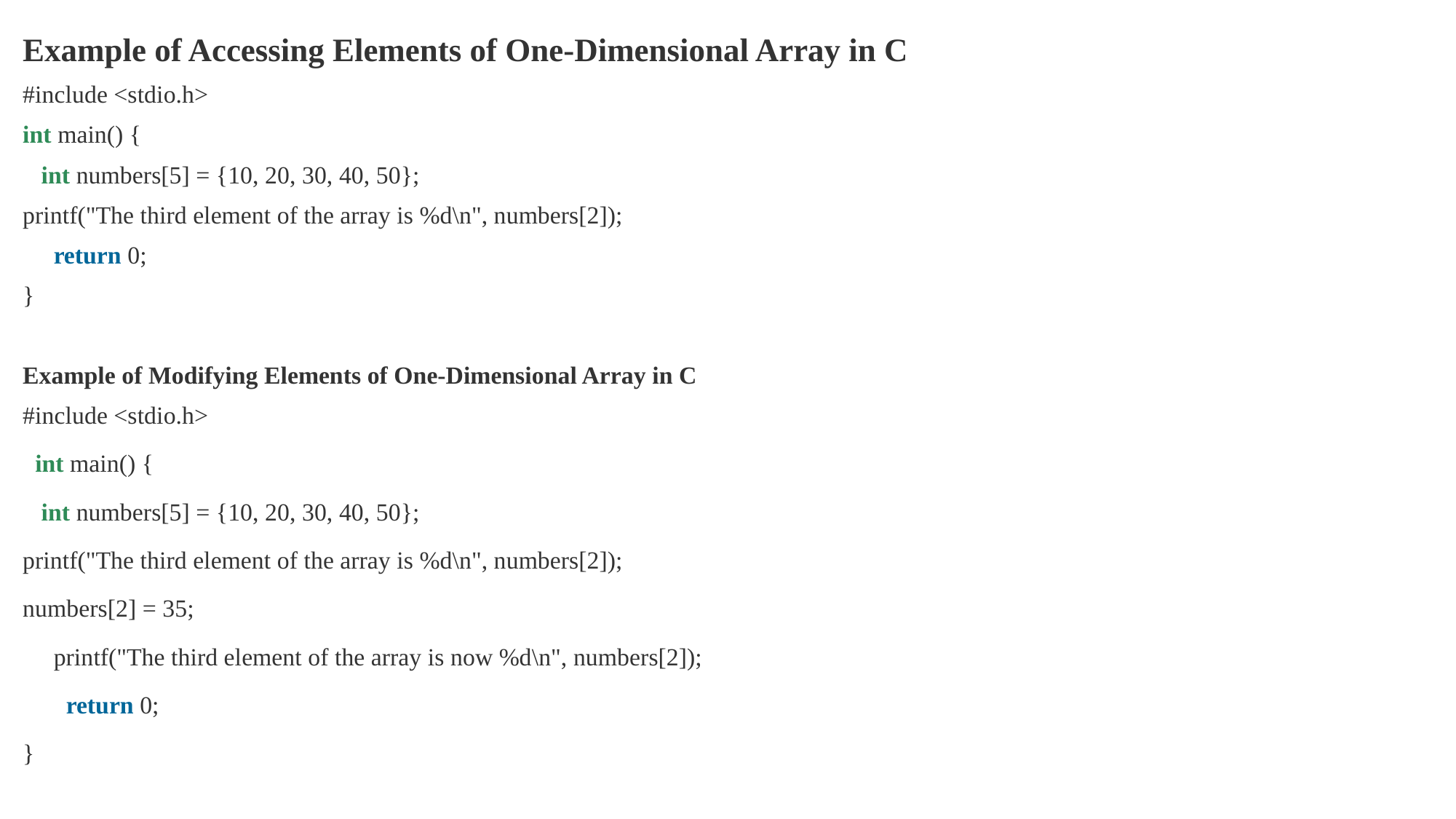

Example of Accessing Elements of One-Dimensional Array in C
#include <stdio.h>
int main() {
   int numbers[5] = {10, 20, 30, 40, 50};
printf("The third element of the array is %d\n", numbers[2]);
     return 0;
}

Example of Modifying Elements of One-Dimensional Array in C
#include <stdio.h>
  int main() {
   int numbers[5] = {10, 20, 30, 40, 50};
printf("The third element of the array is %d\n", numbers[2]);
numbers[2] = 35;
     printf("The third element of the array is now %d\n", numbers[2]);
       return 0;
}